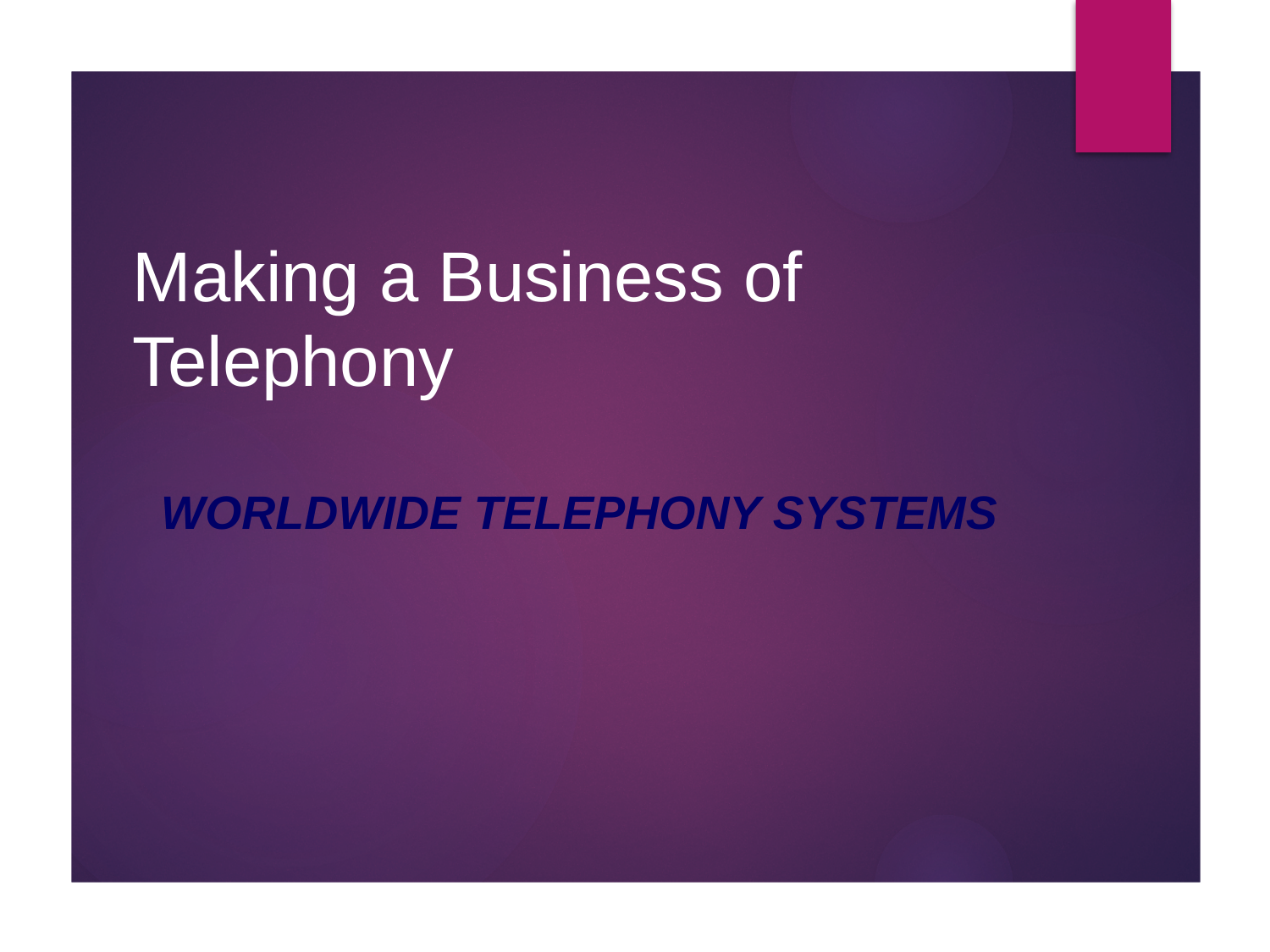

# Making a Business of Telephony
Worldwide Telephony Systems